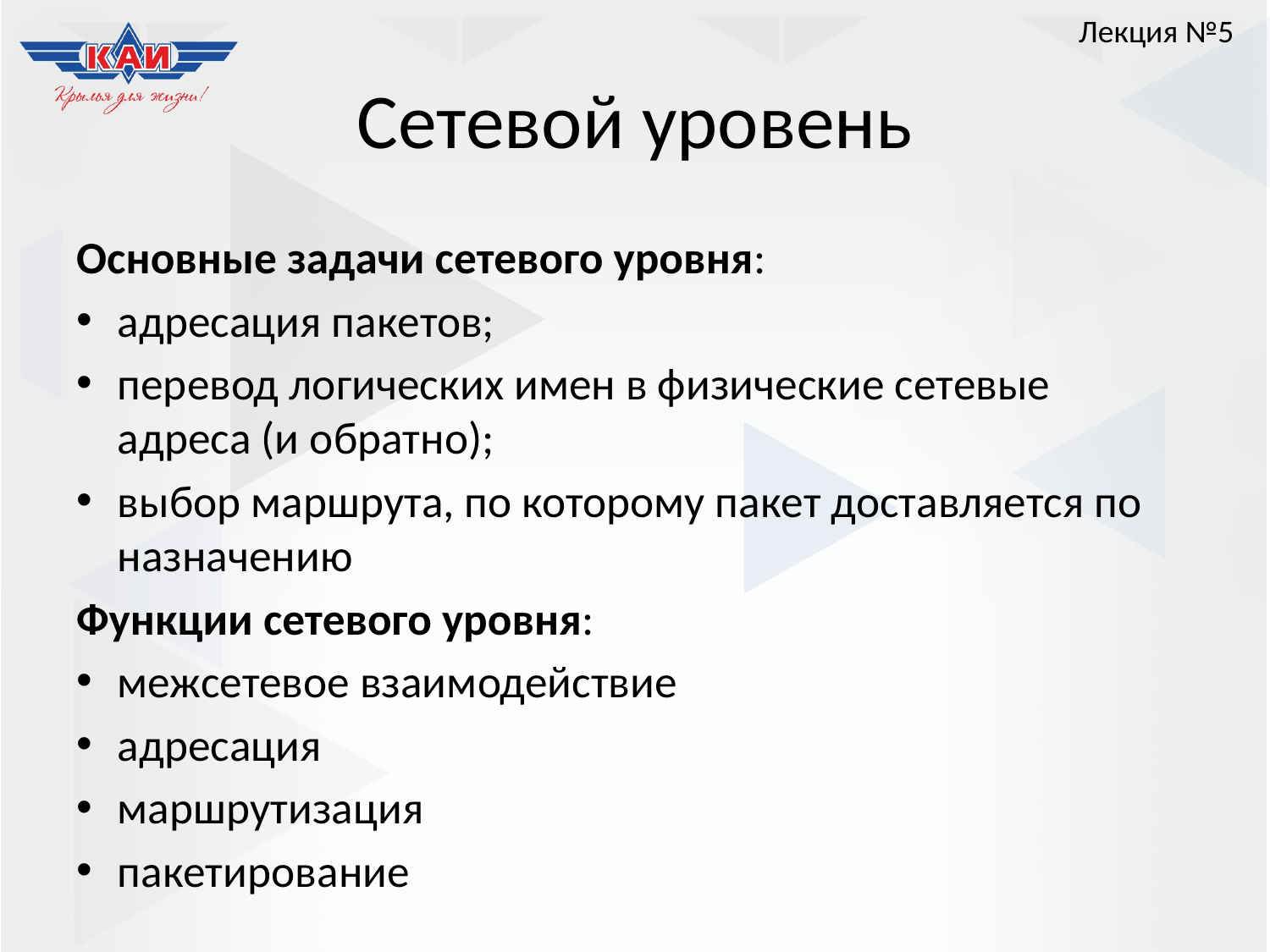

Лекция №5
# Сетевой уровень
Основные задачи сетевого уровня:
адресация пакетов;
перевод логических имен в физические сетевые адреса (и обратно);
выбор маршрута, по которому пакет доставляется по назначению
Функции сетевого уровня:
межсетевое взаимодействие
адресация
маршрутизация
пакетирование